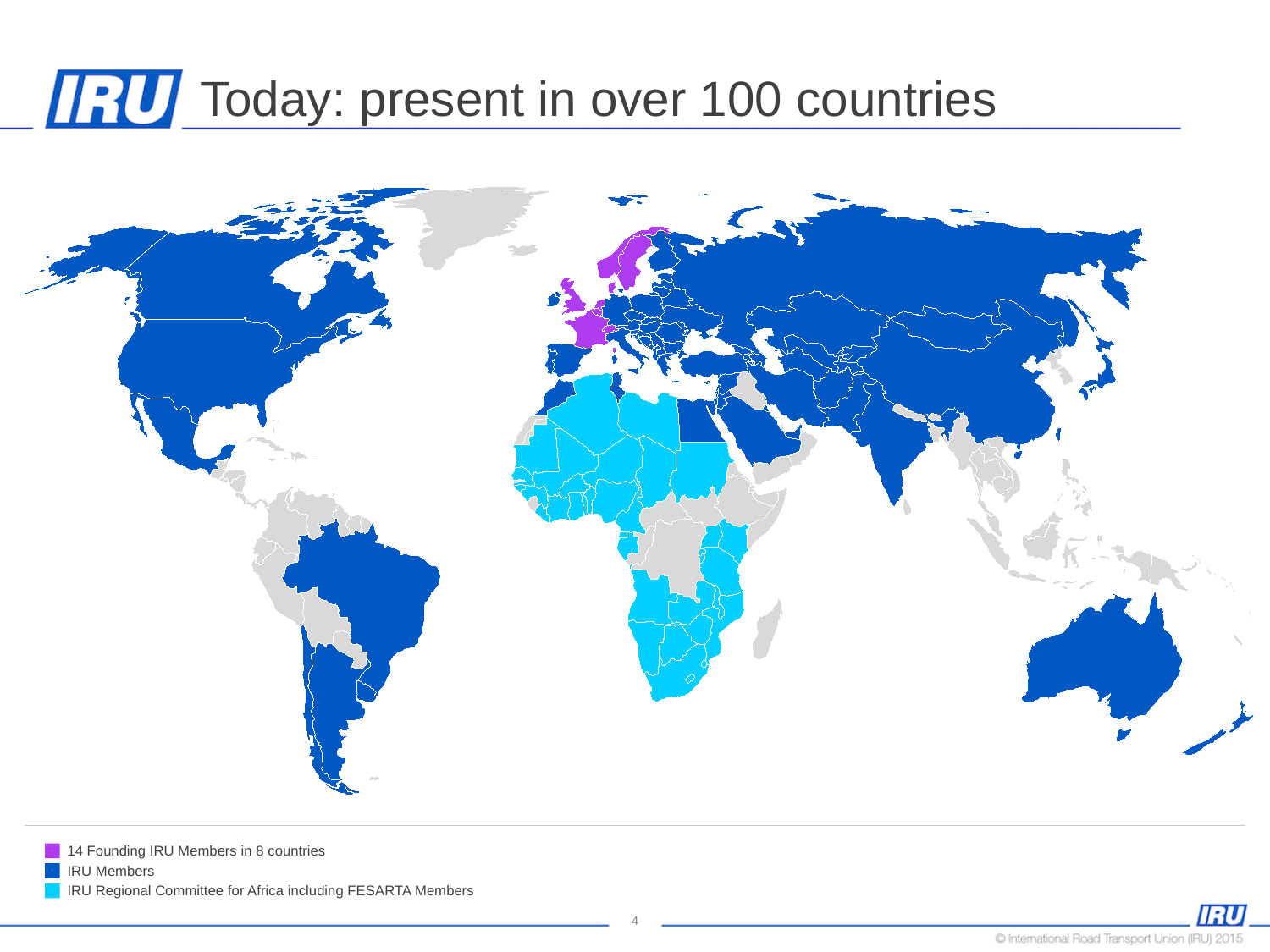

# Today: present in over 100 countries

14 Founding IRU Members in 8 countries
v
IRU Members
v
IRU Regional Committee for Africa including FESARTA Members
v